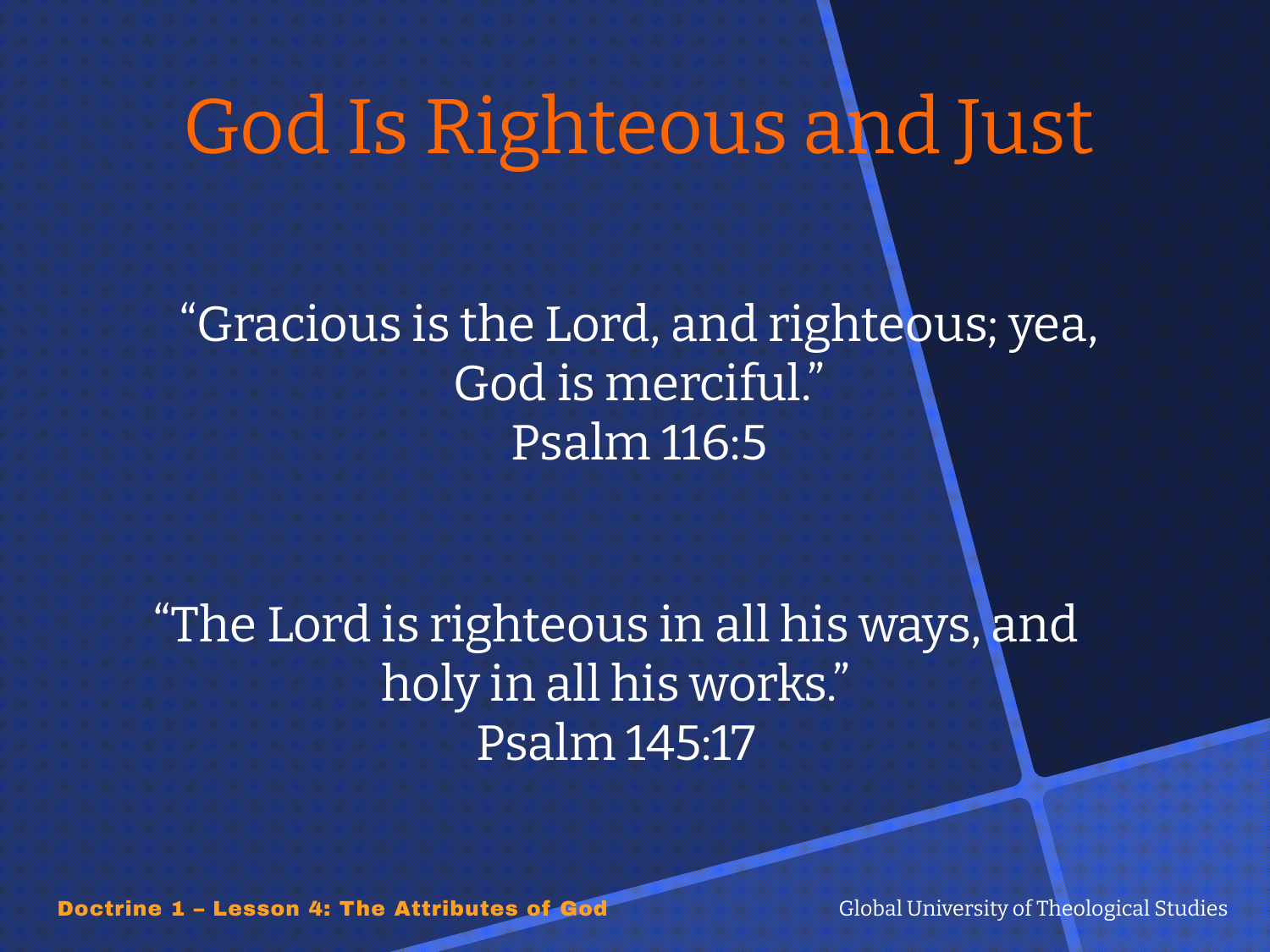

God Is Righteous and Just
“Gracious is the Lord, and righteous; yea, God is merciful.”
Psalm 116:5
“The Lord is righteous in all his ways, and holy in all his works.”
Psalm 145:17
Doctrine 1 – Lesson 4: The Attributes of God                             Global University of Theological Studies